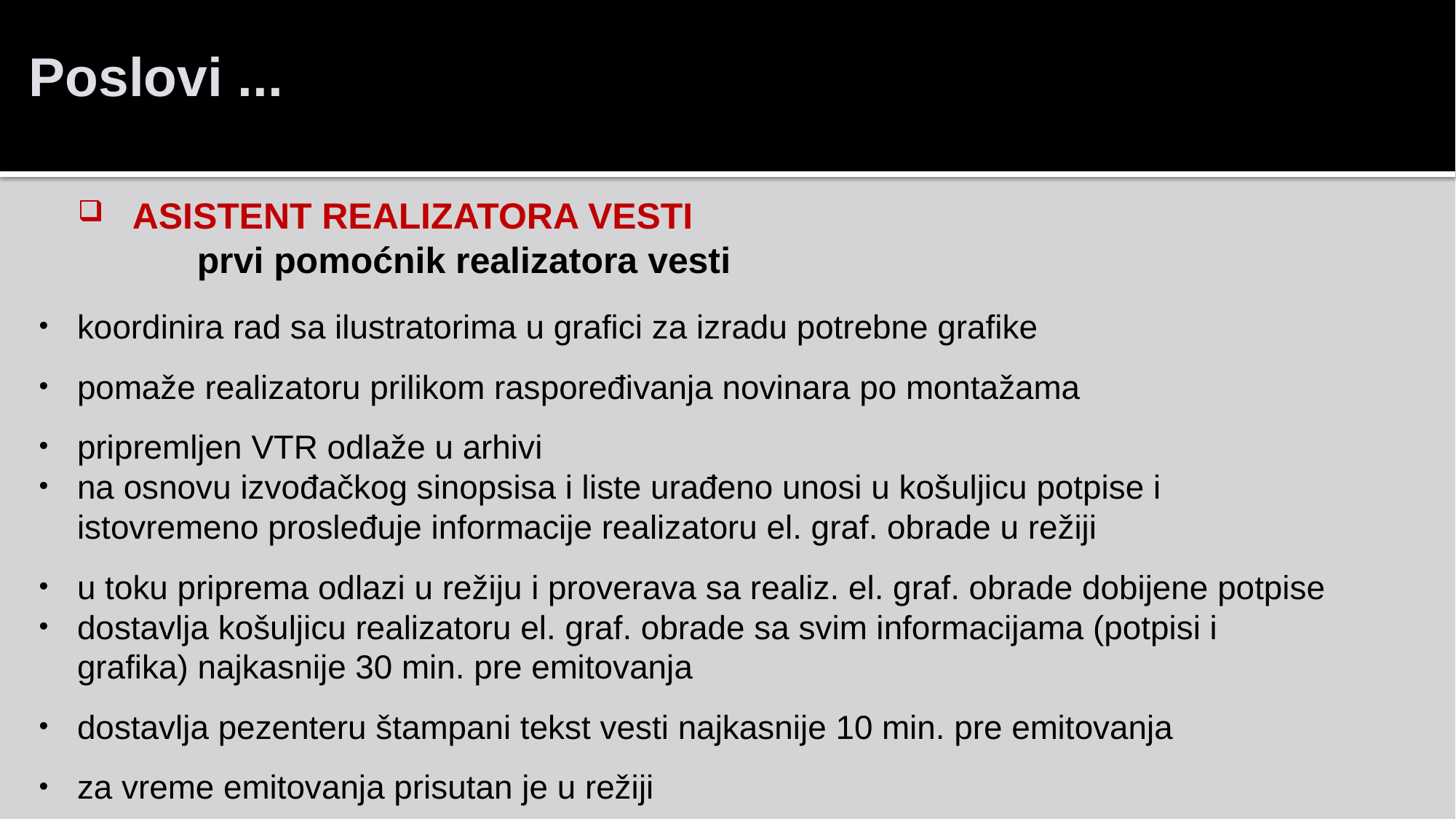

Poslovi ...
ASISTENT REALIZATORA VESTI
	 prvi pomoćnik realizatora vesti

koordinira rad sa ilustratorima u grafici za izradu potrebne grafike
pomaže realizatoru prilikom raspoređivanja novinara po montažama
pripremljen VTR odlaže u arhivi
na osnovu izvođačkog sinopsisa i liste urađeno unosi u košuljicu potpise i istovremeno prosleđuje informacije realizatoru el. graf. obrade u režiji
u toku priprema odlazi u režiju i proverava sa realiz. el. graf. obrade dobijene potpise
dostavlja košuljicu realizatoru el. graf. obrade sa svim informacijama (potpisi i grafika) najkasnije 30 min. pre emitovanja
dostavlja pezenteru štampani tekst vesti najkasnije 10 min. pre emitovanja
za vreme emitovanja prisutan je u režiji